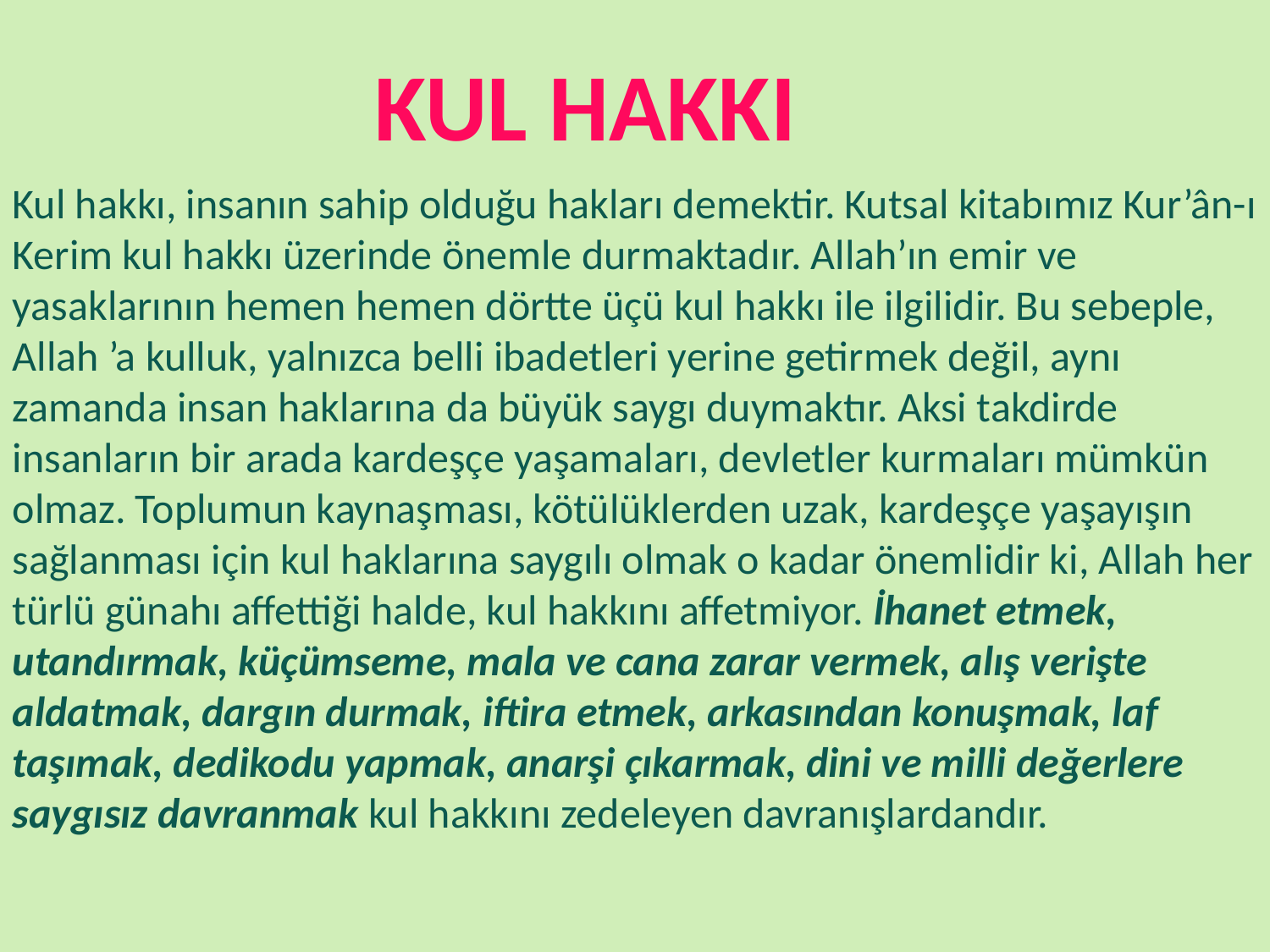

KUL HAKKI
Kul hakkı, insanın sahip olduğu hakları demektir. Kutsal kitabımız Kur’ân-ı Kerim kul hakkı üzerinde önemle durmaktadır. Allah’ın emir ve yasaklarının hemen hemen dörtte üçü kul hakkı ile ilgilidir. Bu sebeple, Allah ’a kulluk, yalnızca belli ibadetleri yerine getirmek değil, aynı zamanda insan haklarına da büyük saygı duymaktır. Aksi takdirde insanların bir arada kardeşçe yaşamaları, devletler kurmaları mümkün olmaz. Toplumun kaynaşması, kötülüklerden uzak, kardeşçe yaşayışın sağlanması için kul haklarına saygılı olmak o kadar önemlidir ki, Allah her türlü günahı affettiği halde, kul hakkını affetmiyor. İhanet etmek, utandırmak, küçümseme, mala ve cana zarar vermek, alış verişte aldatmak, dargın durmak, iftira etmek, arkasından konuşmak, laf taşımak, dedikodu yapmak, anarşi çıkarmak, dini ve milli değerlere saygısız davranmak kul hakkını zedeleyen davranışlardandır.